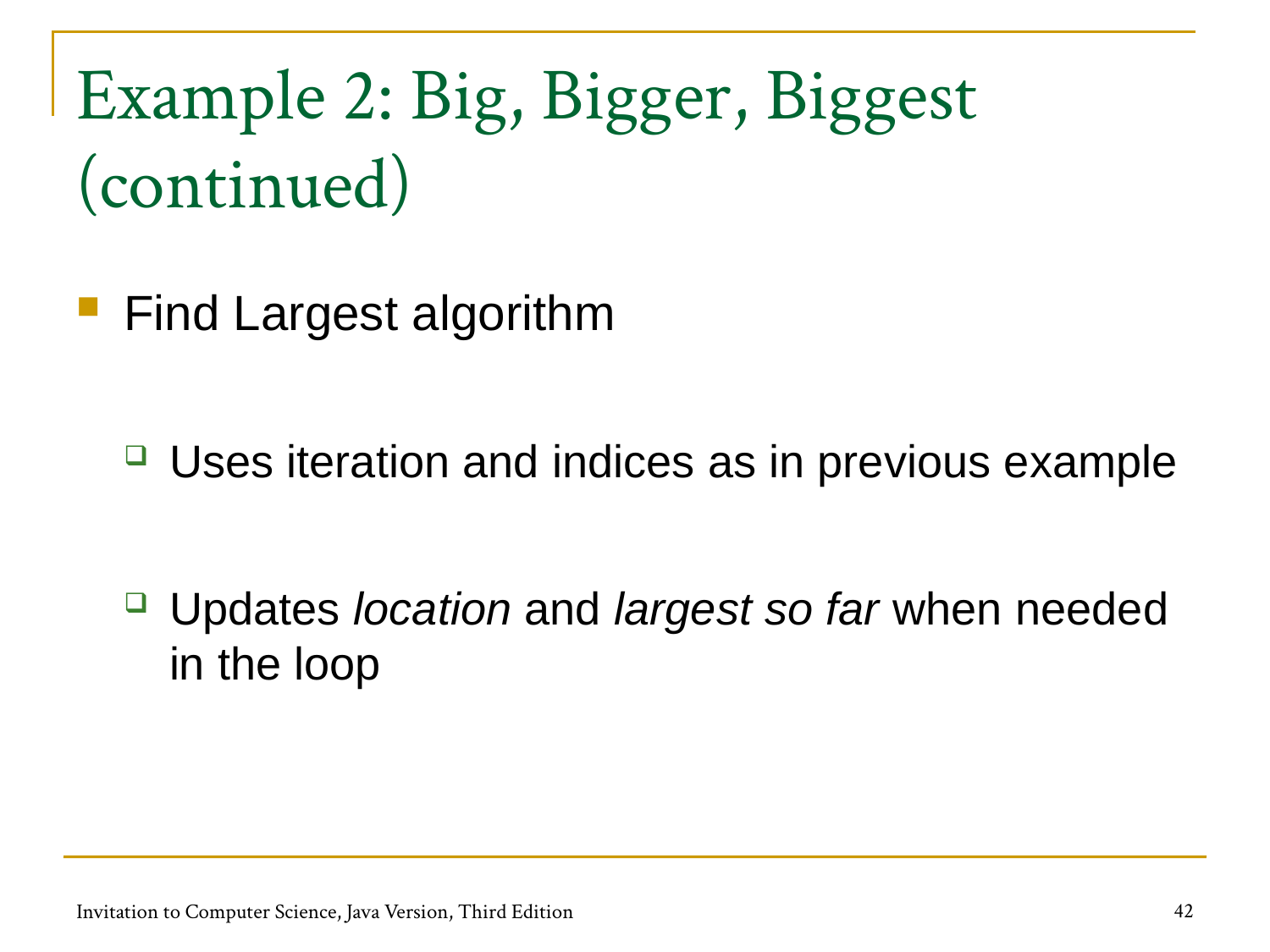

# Example 2: Big, Bigger, Biggest (continued)
Find Largest algorithm
Uses iteration and indices as in previous example
Updates location and largest so far when needed in the loop
42
Invitation to Computer Science, Java Version, Third Edition